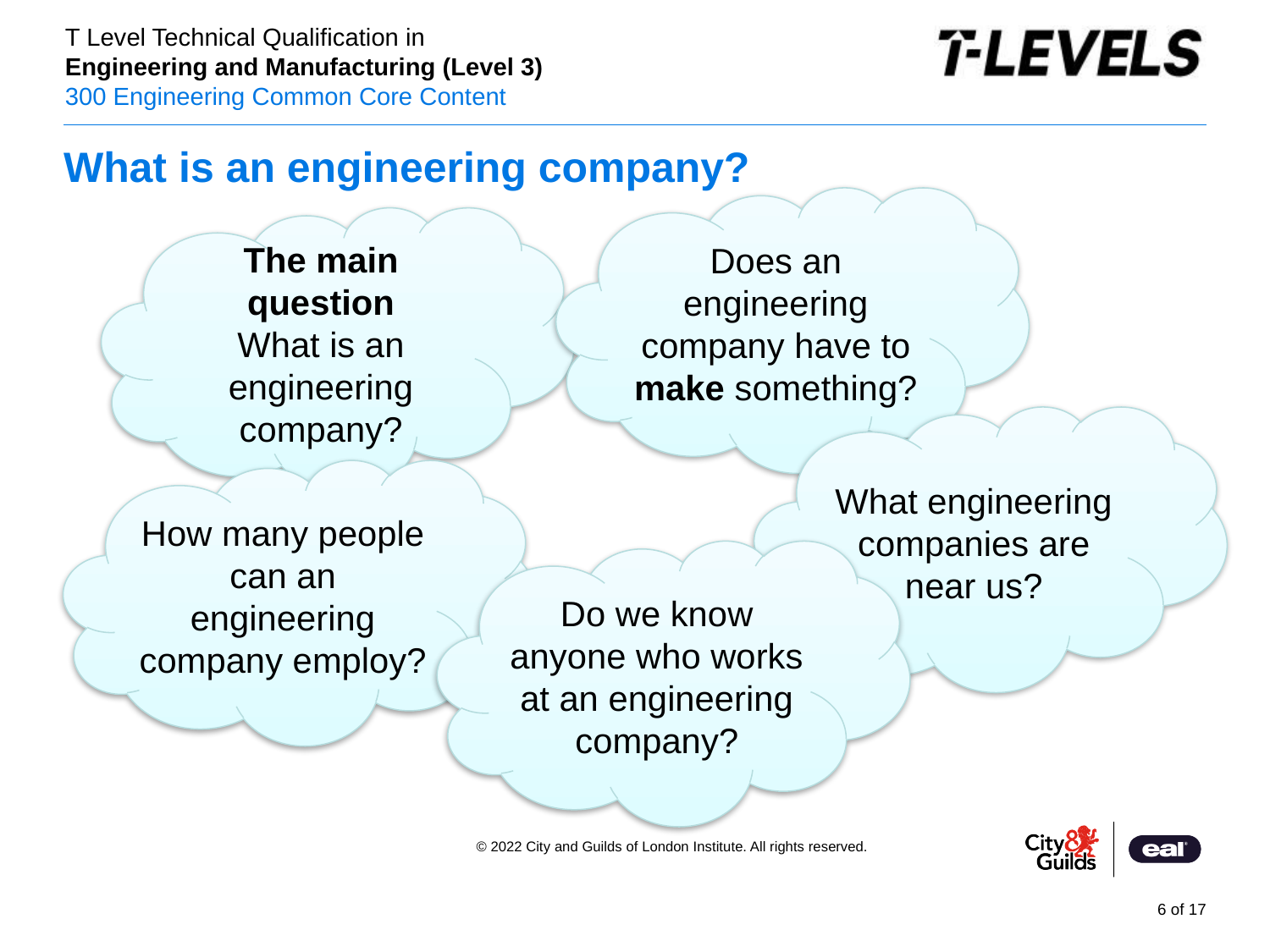

# What is an engineering company?
Does an engineering company have to make something?
The main question
What is an engineering company?
What engineering companies are near us?
How many people can an engineering company employ?
Do we know anyone who works at an engineering company?